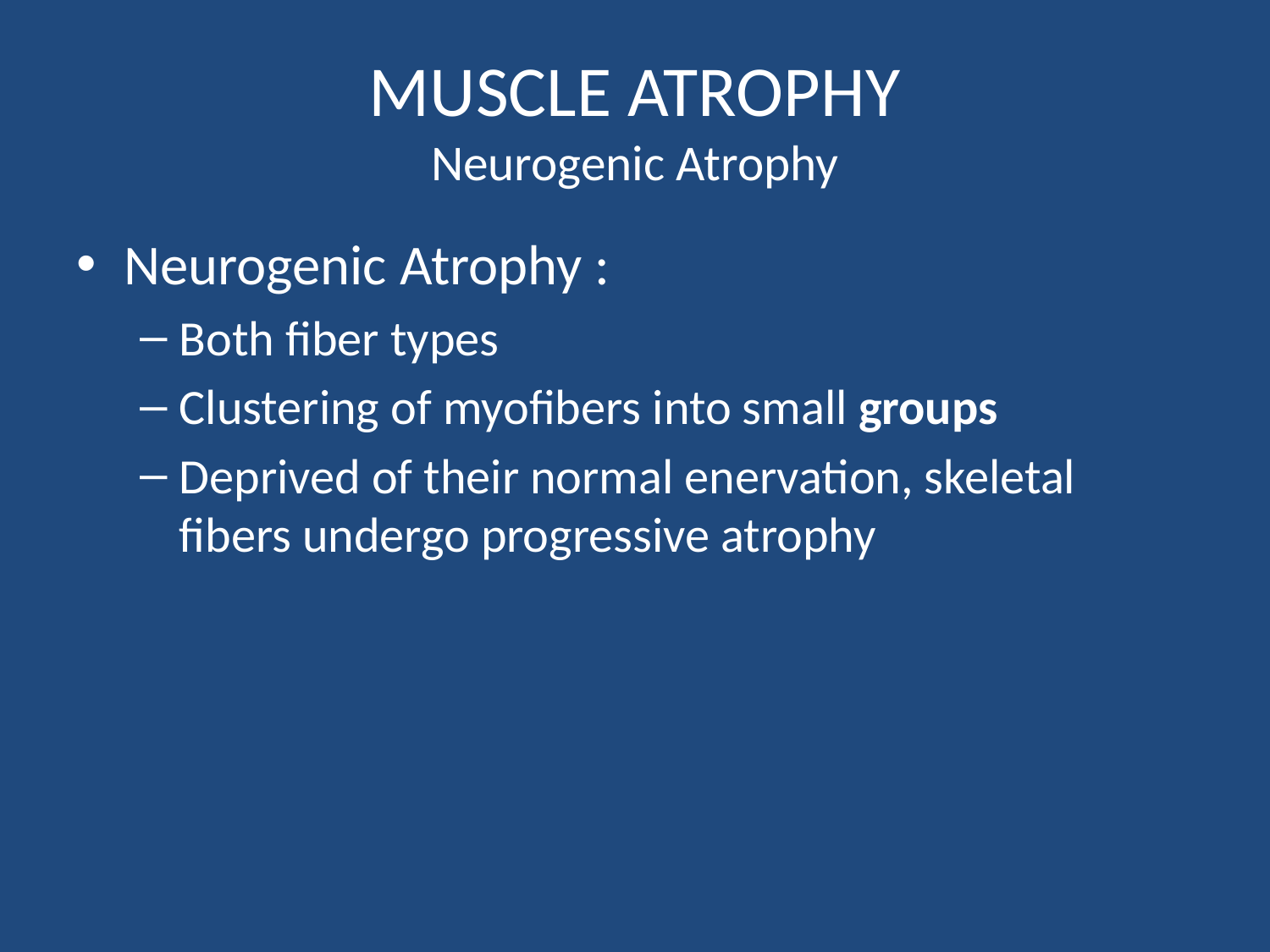

# MUSCLE ATROPHY Neurogenic Atrophy
Neurogenic Atrophy :
Both fiber types
Clustering of myofibers into small groups
Deprived of their normal enervation, skeletal fibers undergo progressive atrophy